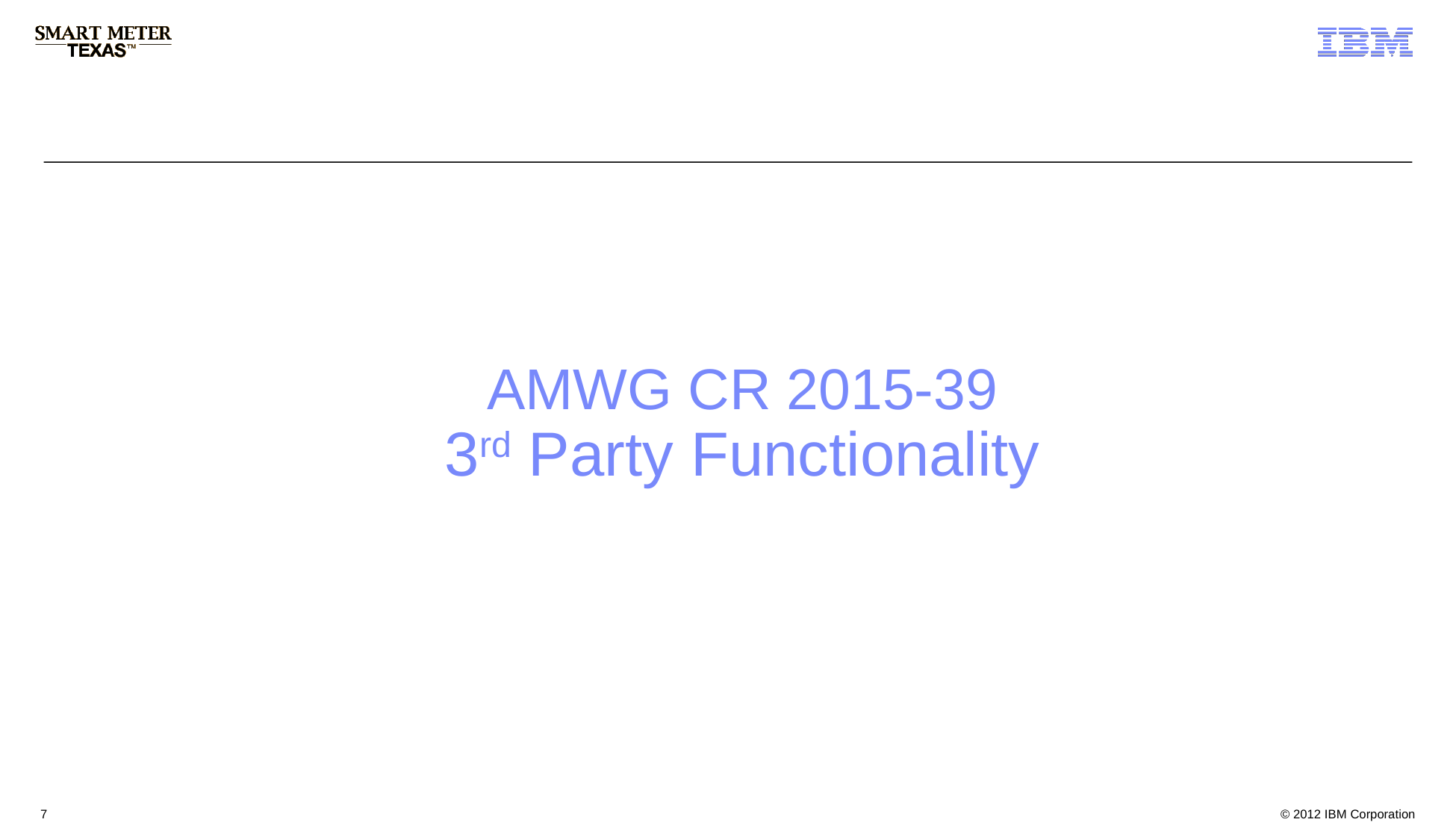

AMWG CR 2015-39
 3rd Party Functionality
7
7